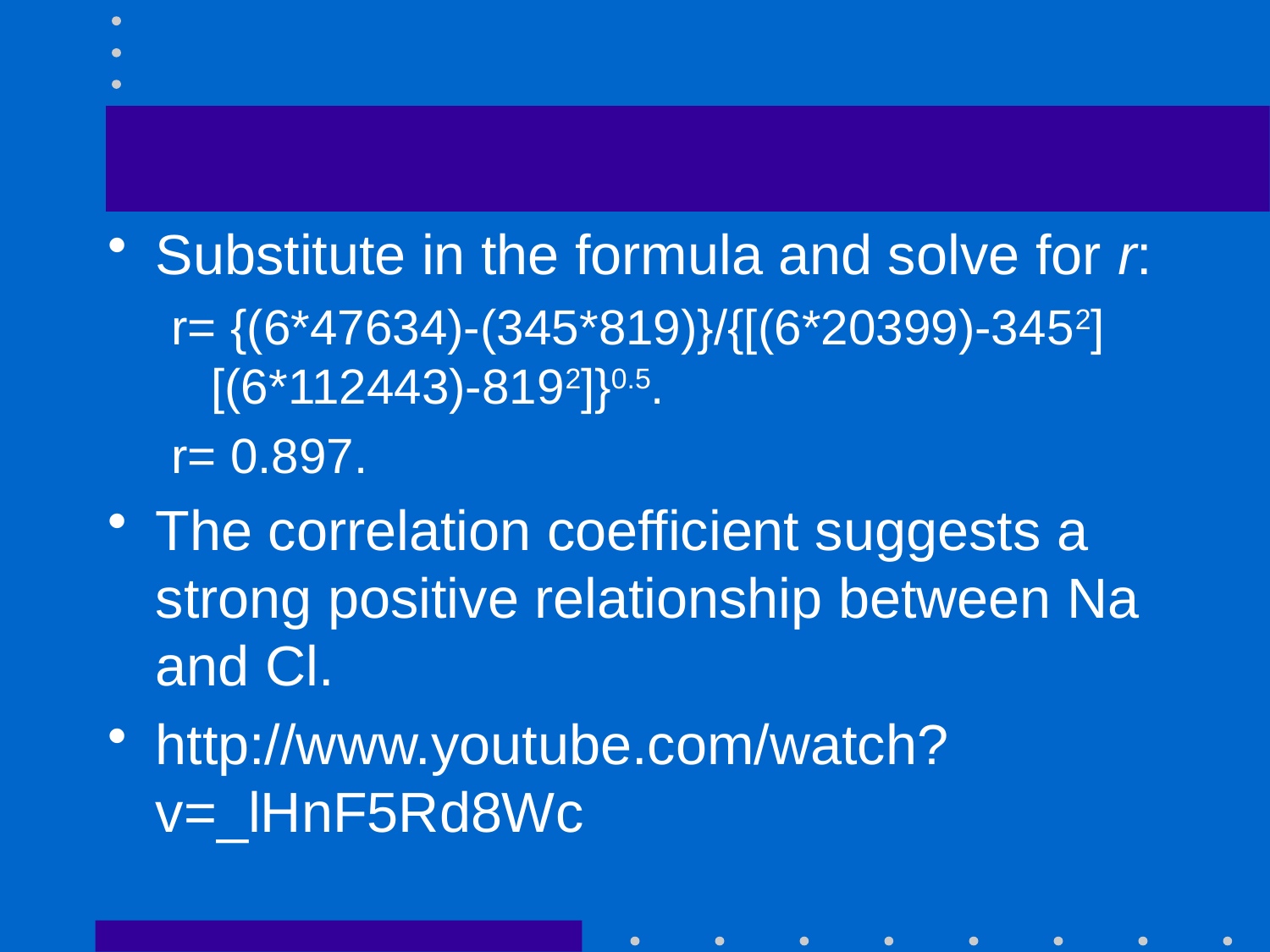

Substitute in the formula and solve for r:
r= {(6*47634)-(345*819)}/{[(6*20399)-3452][(6*112443)-8192]}0.5.
r= 0.897.
The correlation coefficient suggests a strong positive relationship between Na and Cl.
http://www.youtube.com/watch?v=_lHnF5Rd8Wc